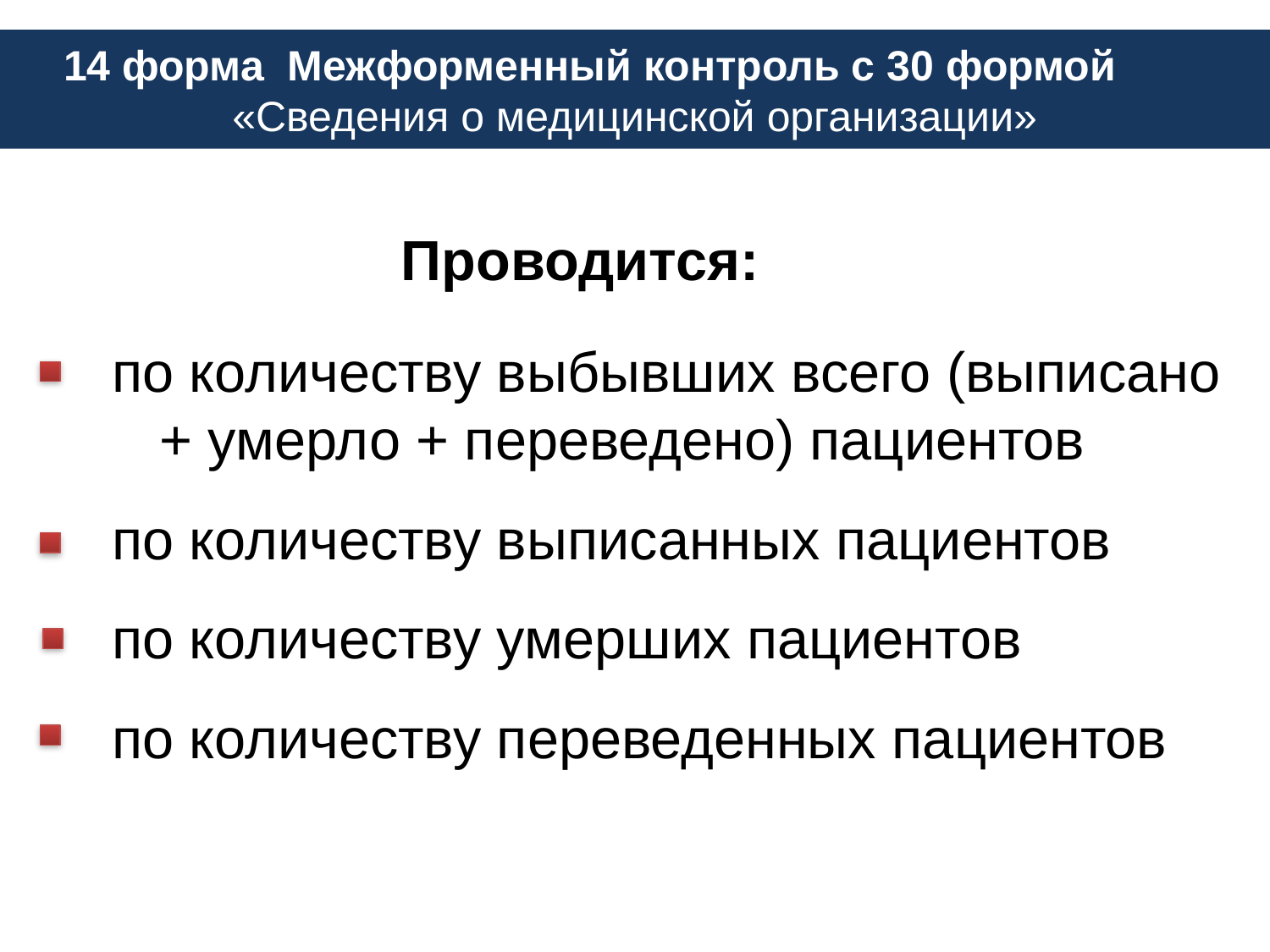

14 форма  Межформенный контроль с 30 формой 	«Сведения о медицинской организации»
Проводится:
по количеству выбывших всего (выписано + умерло + переведено) пациентов
по количеству выписанных пациентов
по количеству умерших пациентов
по количеству переведенных пациентов